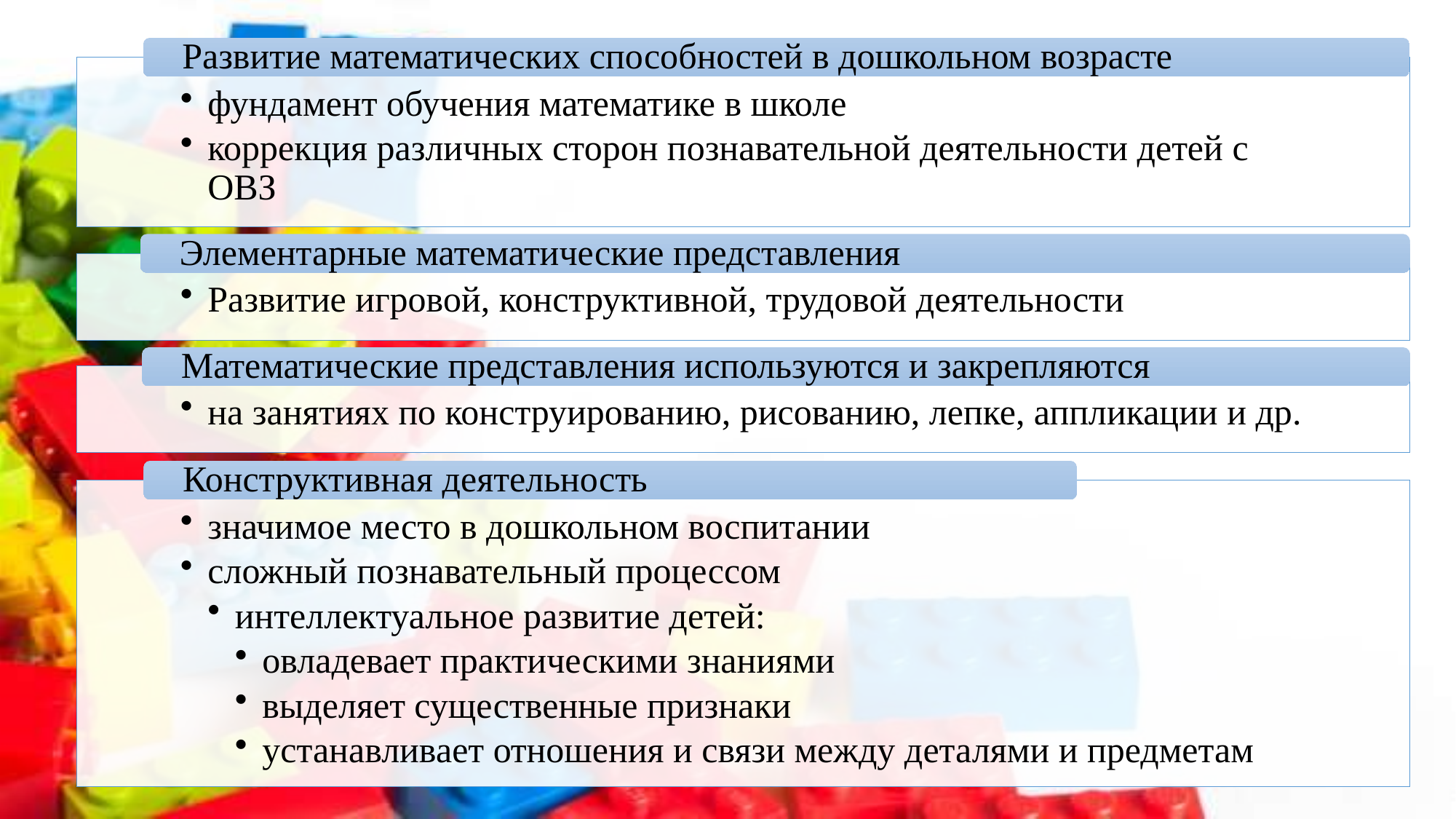

фундамент обучения математике в школе
коррекция различных сторон познавательной деятельности детей с ОВЗ
Развитие математических способностей в дошкольном возрасте
Развитие игровой, конструктивной, трудовой деятельности
Элементарные математические представления
на занятиях по конструированию, рисованию, лепке, аппликации и др.
Математические представления используются и закрепляются
значимое место в дошкольном воспитании
сложный познавательный процессом
интеллектуальное развитие детей:
овладевает практическими знаниями
выделяет существенные признаки
устанавливает отношения и связи между деталями и предметам
Конструктивная деятельность